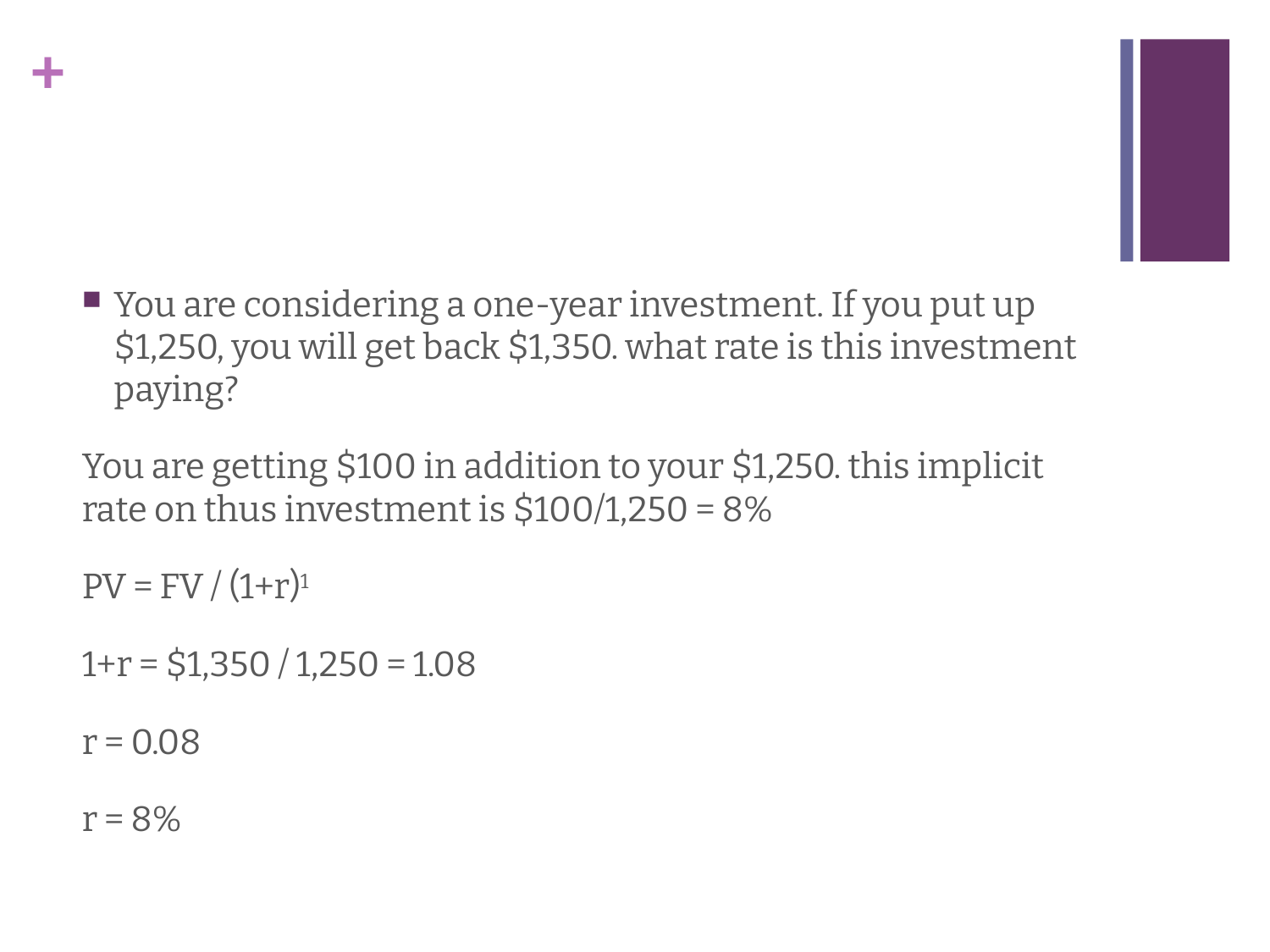

#
You are considering a one-year investment. If you put up $1,250, you will get back $1,350. what rate is this investment paying?
You are getting $100 in addition to your $1,250. this implicit rate on thus investment is $100/1,250 = 8%
PV = FV / (1+r)1
1+r = $1,350 / 1,250 = 1.08
r = 0.08
r = 8%